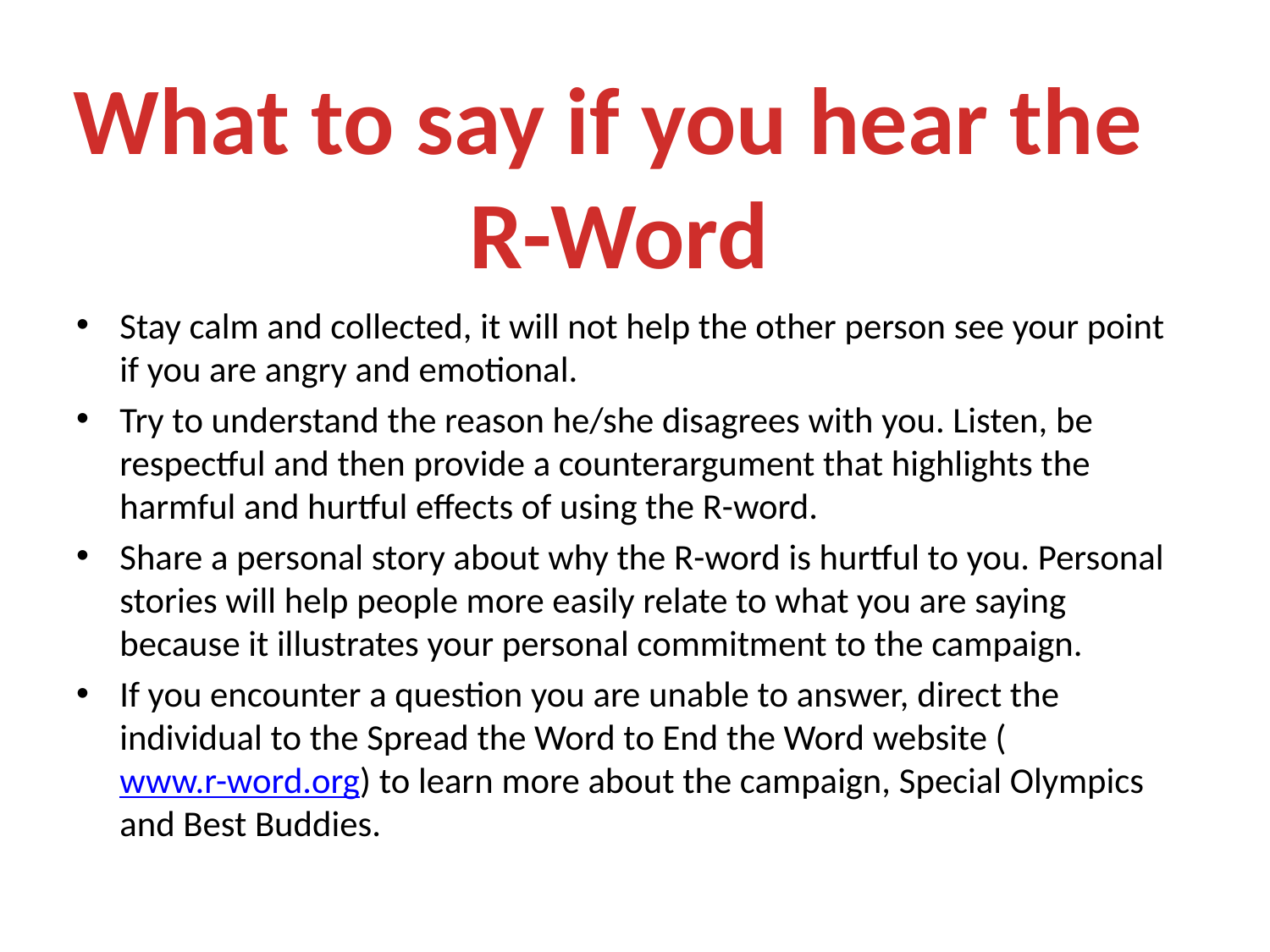

What to say if you hear the
R-Word
Stay calm and collected, it will not help the other person see your point if you are angry and emotional.
Try to understand the reason he/she disagrees with you. Listen, be respectful and then provide a counterargument that highlights the harmful and hurtful effects of using the R-word.
Share a personal story about why the R-word is hurtful to you. Personal stories will help people more easily relate to what you are saying because it illustrates your personal commitment to the campaign.
If you encounter a question you are unable to answer, direct the individual to the Spread the Word to End the Word website (www.r-word.org) to learn more about the campaign, Special Olympics and Best Buddies.